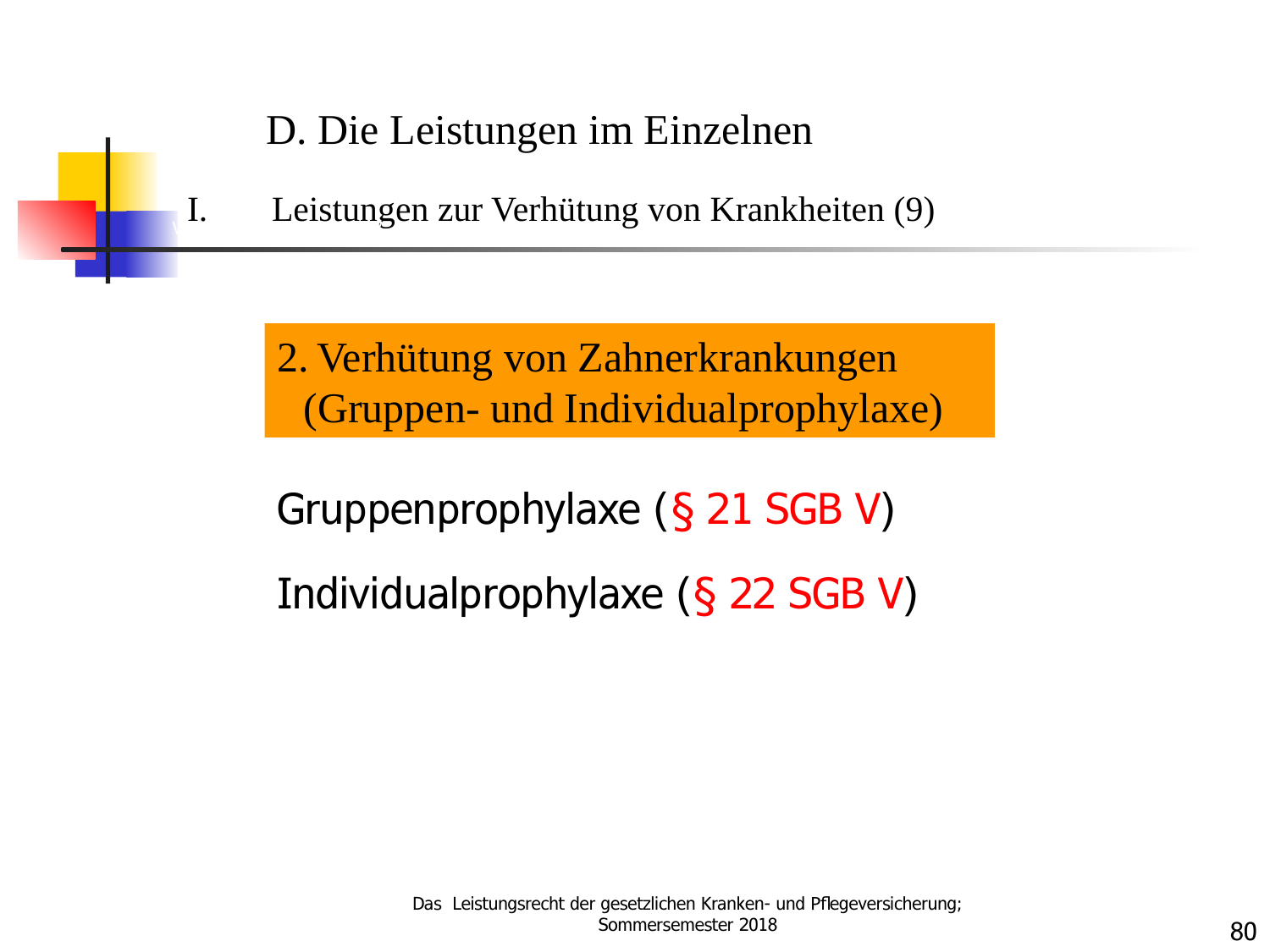

Verhütung v. Krankheiten 7
D. Die Leistungen im Einzelnen

Leistungen zur Verhütung von Krankheiten (9)
2. Verhütung von Zahnerkrankungen (Gruppen- und Individualprophylaxe)
Gruppenprophylaxe (§ 21 SGB V)
Individualprophylaxe (§ 22 SGB V)
Das  Leistungsrecht der gesetzlichen Kranken- und Pflegeversicherung; Sommersemester 2018
80